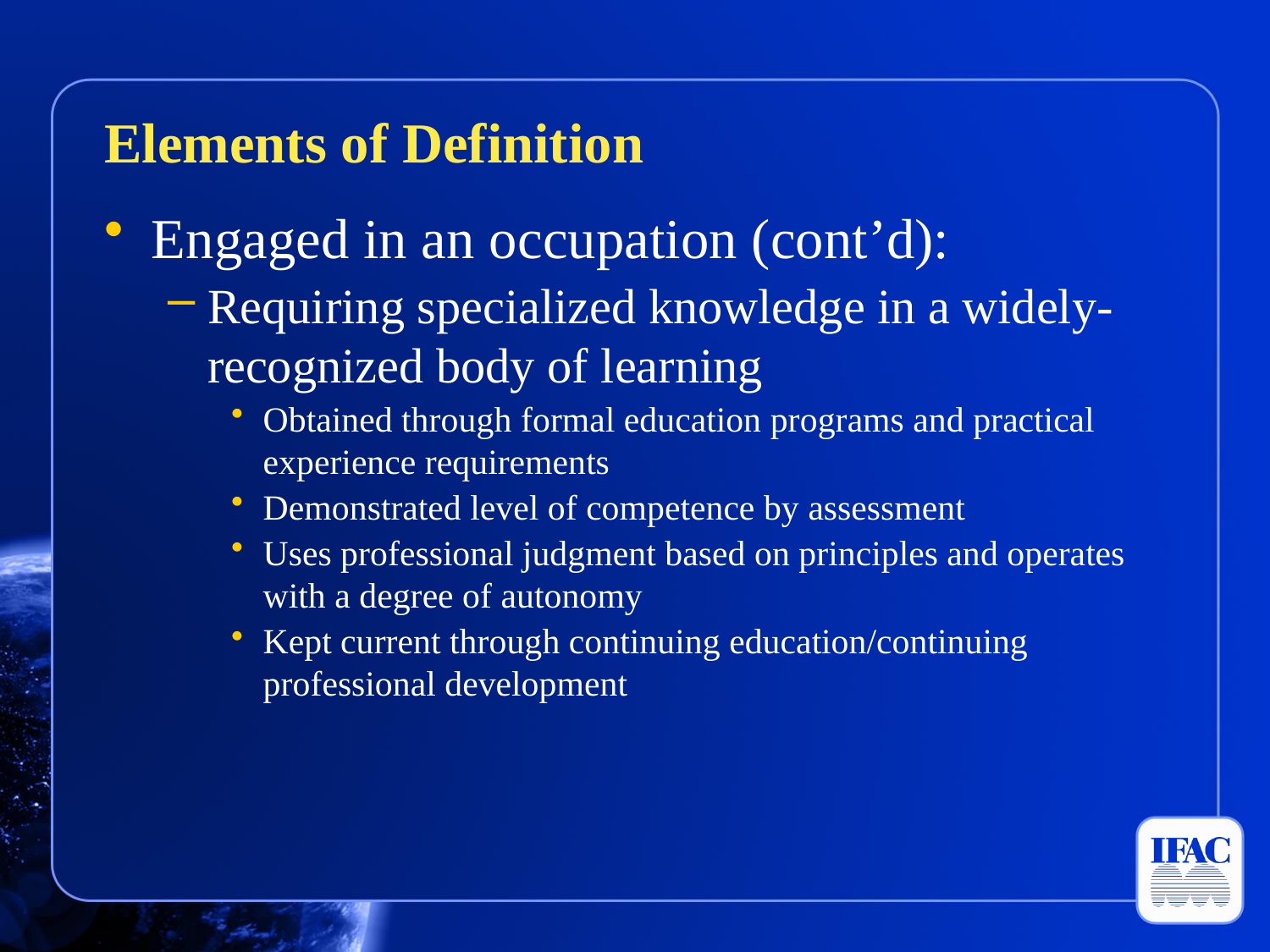

Elements of Definition
Engaged in an occupation (cont’d):
Requiring specialized knowledge in a widely-recognized body of learning
Obtained through formal education programs and practical experience requirements
Demonstrated level of competence by assessment
Uses professional judgment based on principles and operates with a degree of autonomy
Kept current through continuing education/continuing professional development